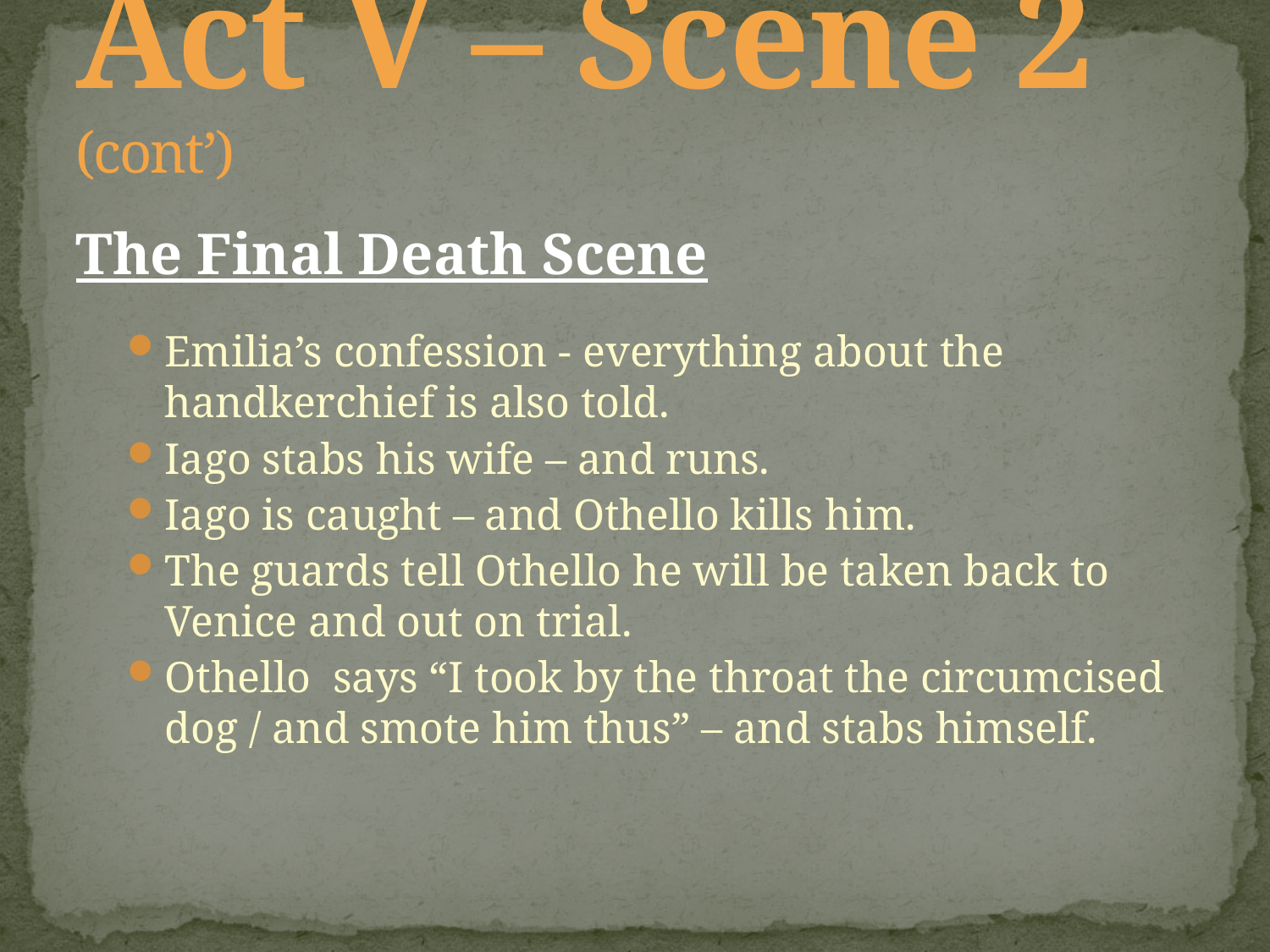

# Act V – Scene 2 (cont’)
The Final Death Scene

Emilia’s confession - everything about the handkerchief is also told.
Iago stabs his wife – and runs.
Iago is caught – and Othello kills him.
The guards tell Othello he will be taken back to Venice and out on trial.
Othello  says “I took by the throat the circumcised dog / and smote him thus” – and stabs himself.